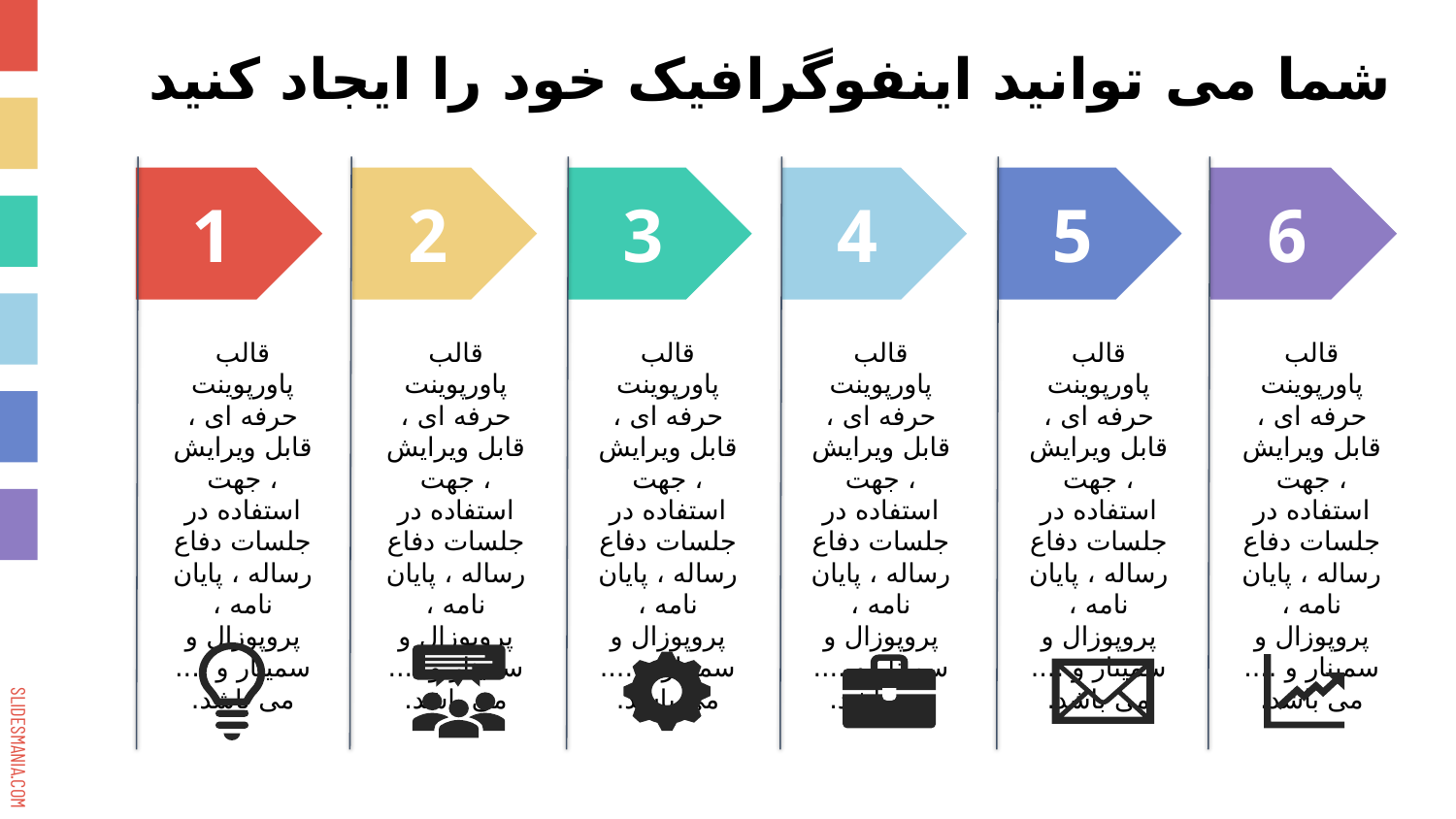

# شما می توانید اینفوگرافیک خود را ایجاد کنید
1
2
3
4
5
6
قالب پاورپوينت حرفه ای ، قابل ویرایش ، جهت استفاده در جلسات دفاع رساله ، پایان نامه ، پروپوزال و سمینار و .... می باشد.
قالب پاورپوينت حرفه ای ، قابل ویرایش ، جهت استفاده در جلسات دفاع رساله ، پایان نامه ، پروپوزال و سمینار و .... می باشد.
قالب پاورپوينت حرفه ای ، قابل ویرایش ، جهت استفاده در جلسات دفاع رساله ، پایان نامه ، پروپوزال و سمینار و .... می باشد.
قالب پاورپوينت حرفه ای ، قابل ویرایش ، جهت استفاده در جلسات دفاع رساله ، پایان نامه ، پروپوزال و سمینار و .... می باشد.
قالب پاورپوينت حرفه ای ، قابل ویرایش ، جهت استفاده در جلسات دفاع رساله ، پایان نامه ، پروپوزال و سمینار و .... می باشد.
قالب پاورپوينت حرفه ای ، قابل ویرایش ، جهت استفاده در جلسات دفاع رساله ، پایان نامه ، پروپوزال و سمینار و .... می باشد.